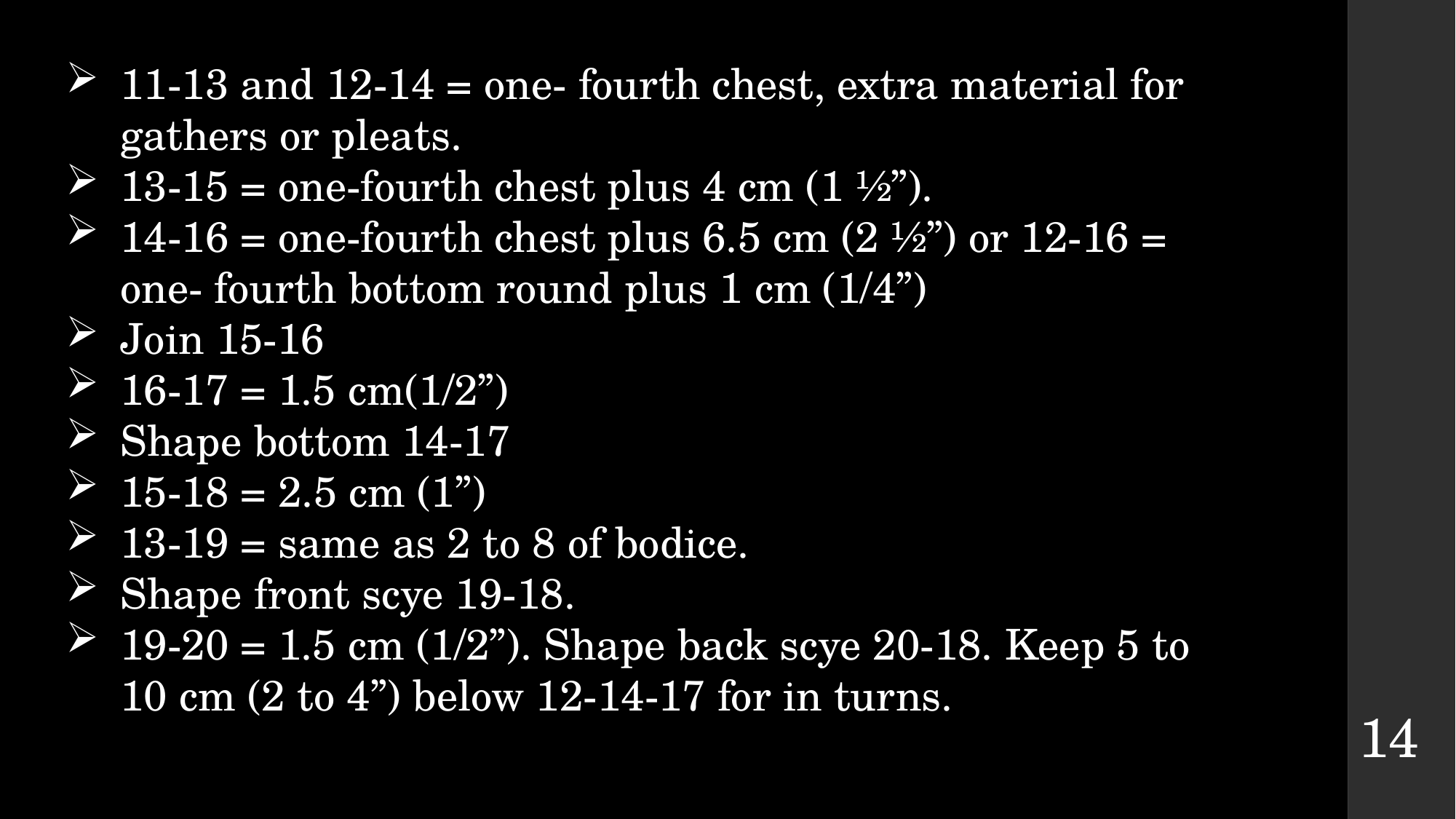

11-13 and 12-14 = one- fourth chest, extra material for gathers or pleats.
13-15 = one-fourth chest plus 4 cm (1 ½”).
14-16 = one-fourth chest plus 6.5 cm (2 ½”) or 12-16 = one- fourth bottom round plus 1 cm (1/4”)
Join 15-16
16-17 = 1.5 cm(1/2”)
Shape bottom 14-17
15-18 = 2.5 cm (1”)
13-19 = same as 2 to 8 of bodice.
Shape front scye 19-18.
19-20 = 1.5 cm (1/2”). Shape back scye 20-18. Keep 5 to 10 cm (2 to 4”) below 12-14-17 for in turns.
14